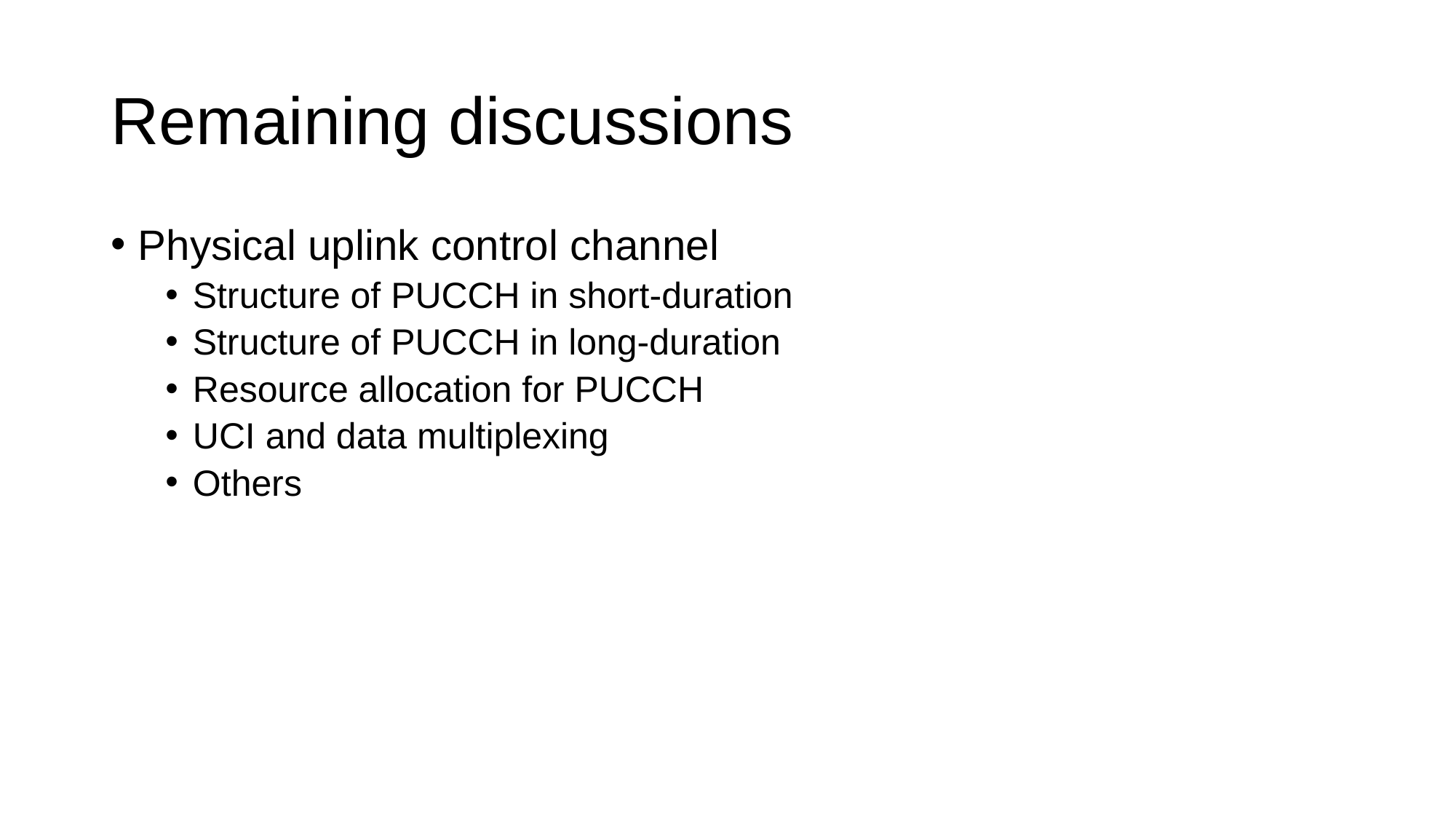

# Remaining discussions
Physical uplink control channel
Structure of PUCCH in short-duration
Structure of PUCCH in long-duration
Resource allocation for PUCCH
UCI and data multiplexing
Others